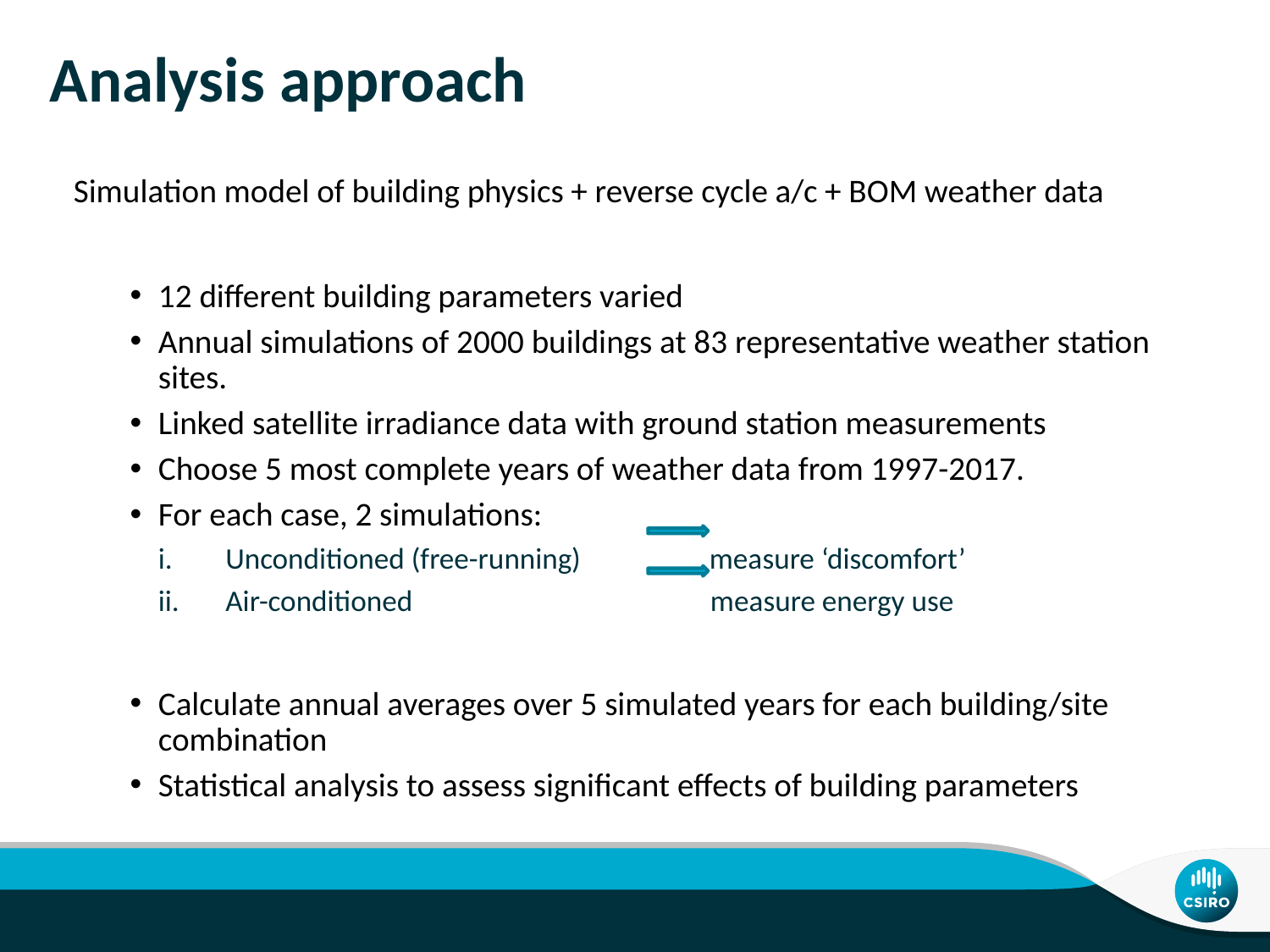

# Analysis approach

Simulation model of building physics + reverse cycle a/c + BOM weather data

12 different building parameters varied
Annual simulations of 2000 buildings at 83 representative weather station sites.
Linked satellite irradiance data with ground station measurements
Choose 5 most complete years of weather data from 1997-2017.
For each case, 2 simulations:
Unconditioned (free-running)                   measure ‘discomfort’
Air-conditioned                                            measure energy use

Calculate annual averages over 5 simulated years for each building/site combination
Statistical analysis to assess significant effects of building parameters